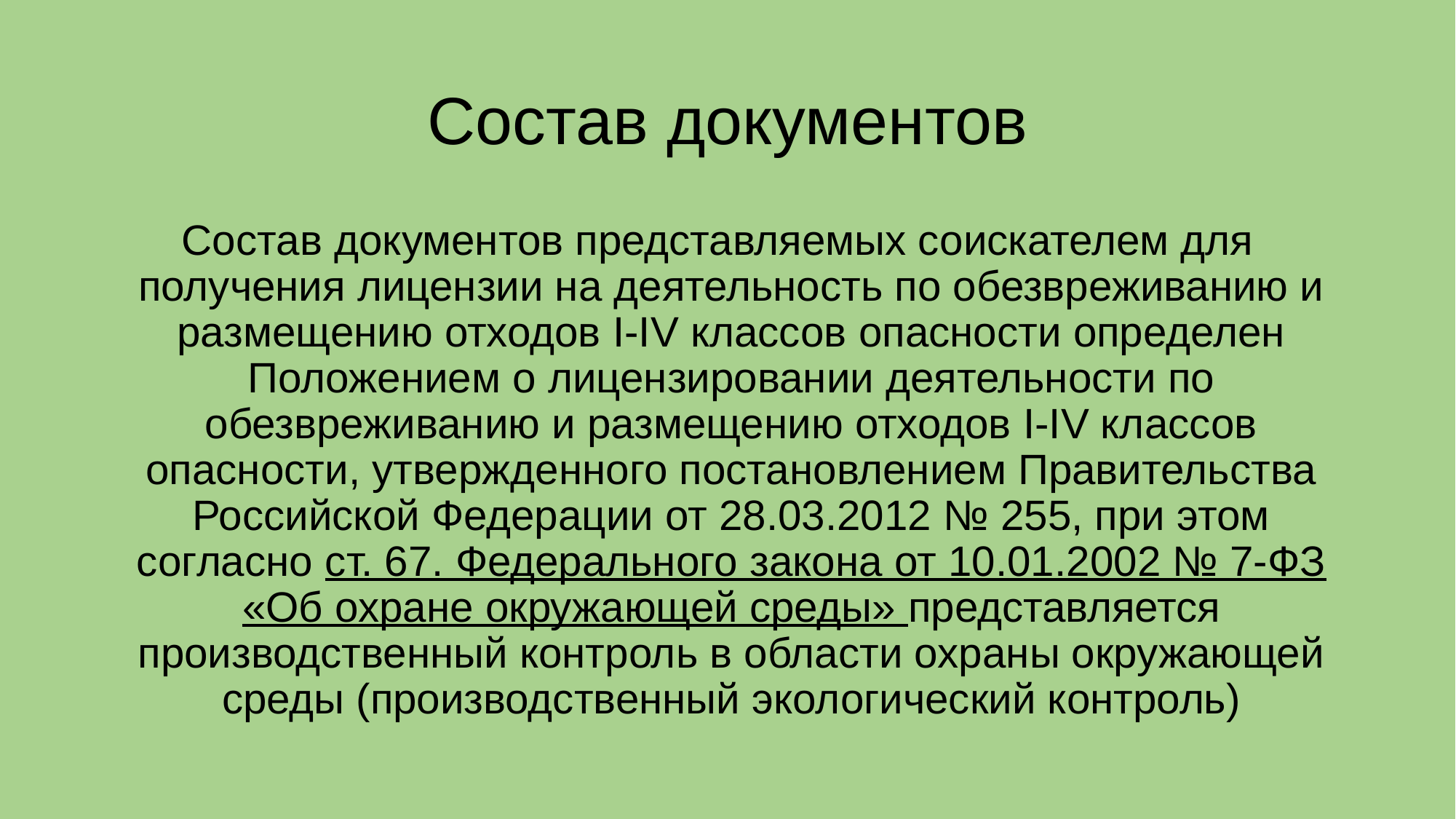

# Состав документов
Состав документов представляемых соискателем для получения лицензии на деятельность по обезвреживанию и размещению отходов I-IV классов опасности определен Положением о лицензировании деятельности по обезвреживанию и размещению отходов I-IV классов опасности, утвержденного постановлением Правительства Российской Федерации от 28.03.2012 № 255, при этом согласно ст. 67. Федерального закона от 10.01.2002 № 7-ФЗ «Об охране окружающей среды» представляется производственный контроль в области охраны окружающей среды (производственный экологический контроль)